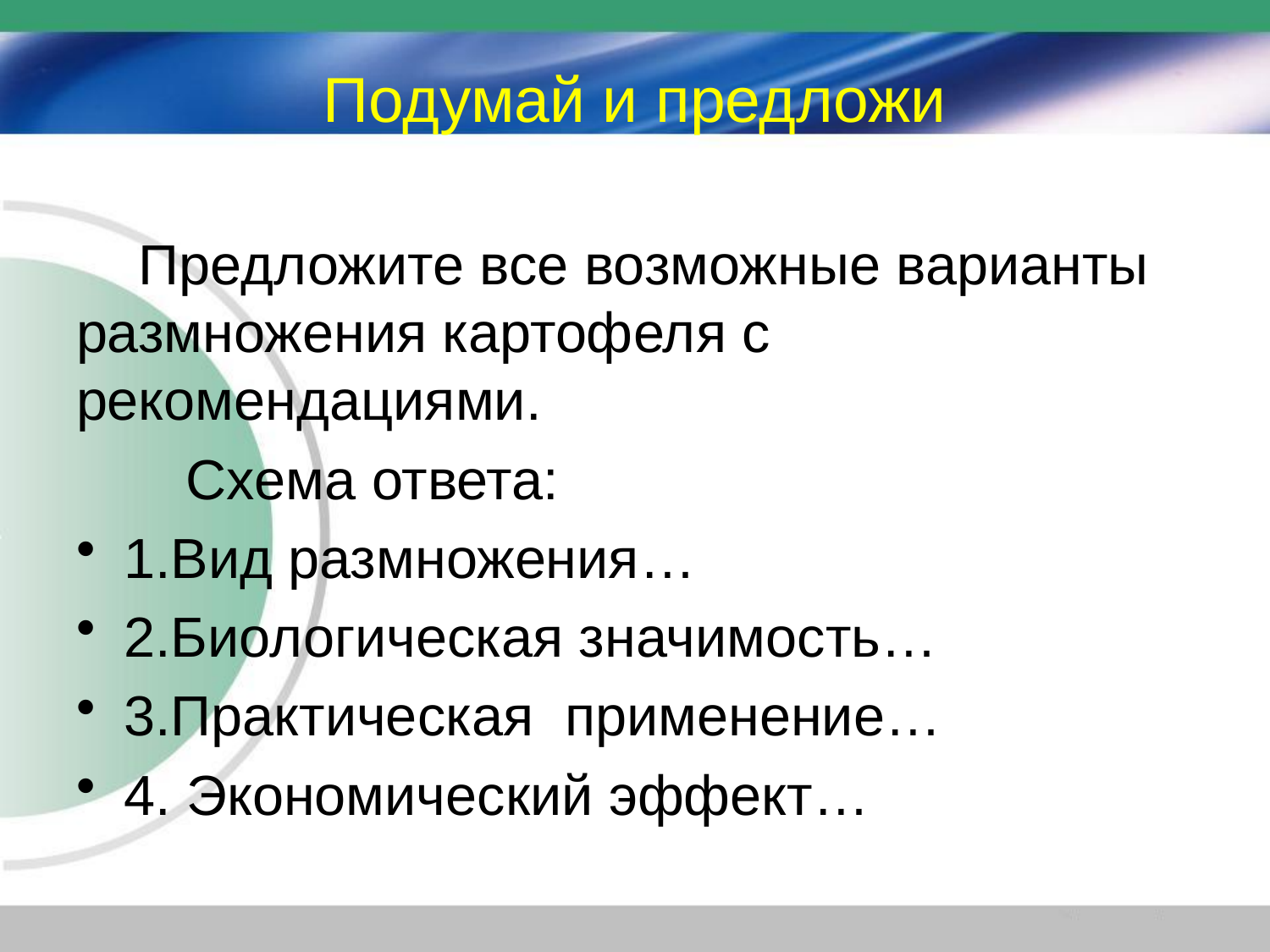

# Подумай и предложи
    Предложите все возможные варианты размножения картофеля с рекомендациями.
       Схема ответа:
1.Вид размножения…
2.Биологическая значимость…
3.Практическая  применение…
4. Экономический эффект…